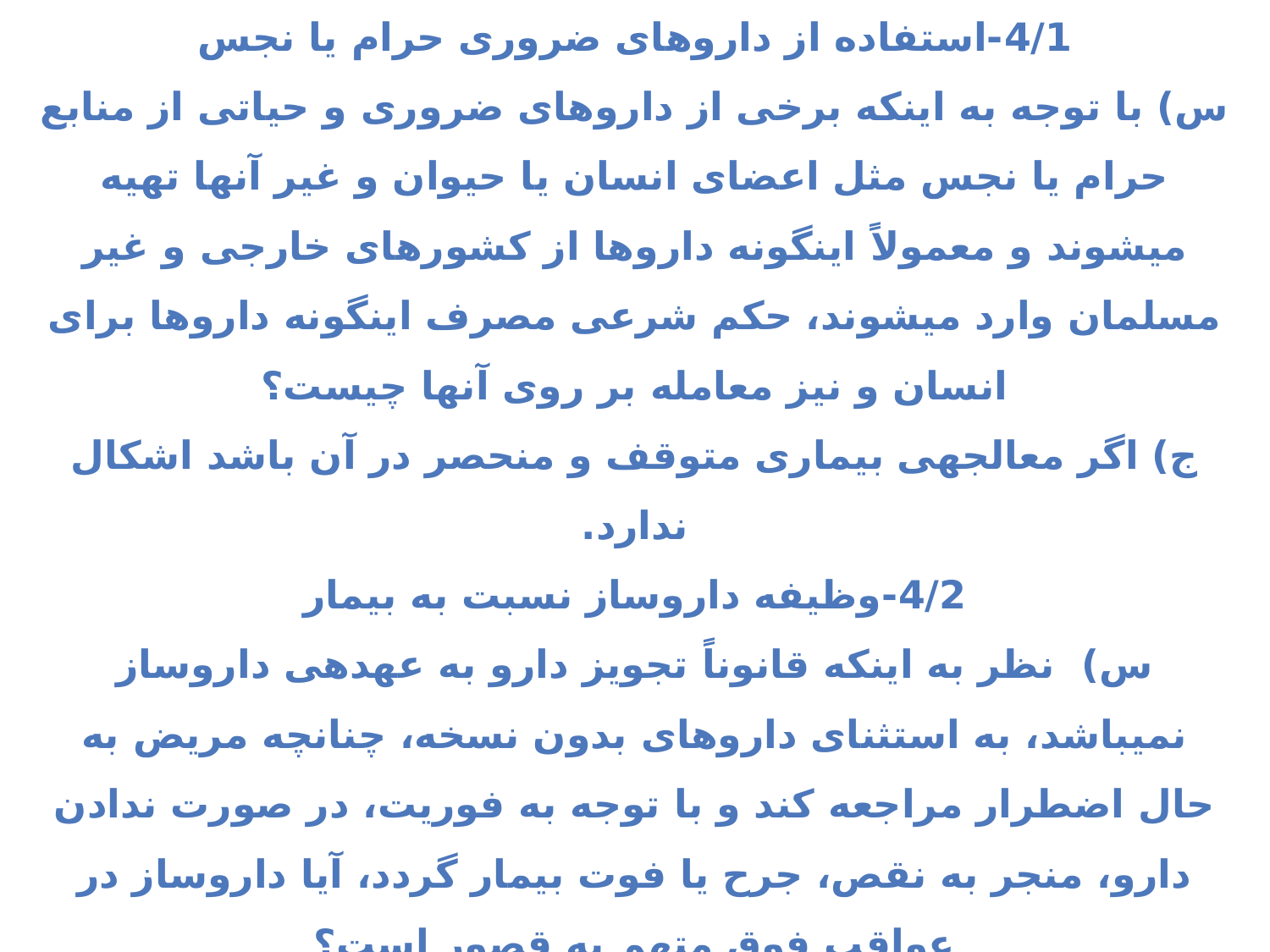

4)  احکام داروها و داروخانه‌ها
4/1-استفاده از داروهای ضروری حرام یا نجس
س) با توجه به اینکه برخی از داروهای ضروری و حیاتی از منابع حرام یا نجس مثل اعضای انسان یا حیوان و غیر آنها تهیه میشوند و معمولاً اینگونه داروها از کشورهای خارجی و غیر مسلمان وارد میشوند، حکم شرعی مصرف اینگونه داروها برای انسان و نیز معامله بر روی آنها چیست؟
ج) اگر معالجهی بیماری متوقف و منحصر در آن باشد اشکال ندارد.
4/2-وظیفه داروساز نسبت به بیمار
س)  نظر به اینکه قانوناً تجویز دارو به عهدهی داروساز نمیباشد، به استثنای داروهای بدون نسخه، چنانچه مریض به حال اضطرار مراجعه کند و با توجه به فوریت، در صورت ندادن دارو، منجر به نقص، جرح یا فوت بیمار گردد، آیا داروساز در عواقب فوق متهم به قصور است؟
ج) با فرض اینکه طبق قانون رفتار کرده تکلیفی متوجه او نیست.